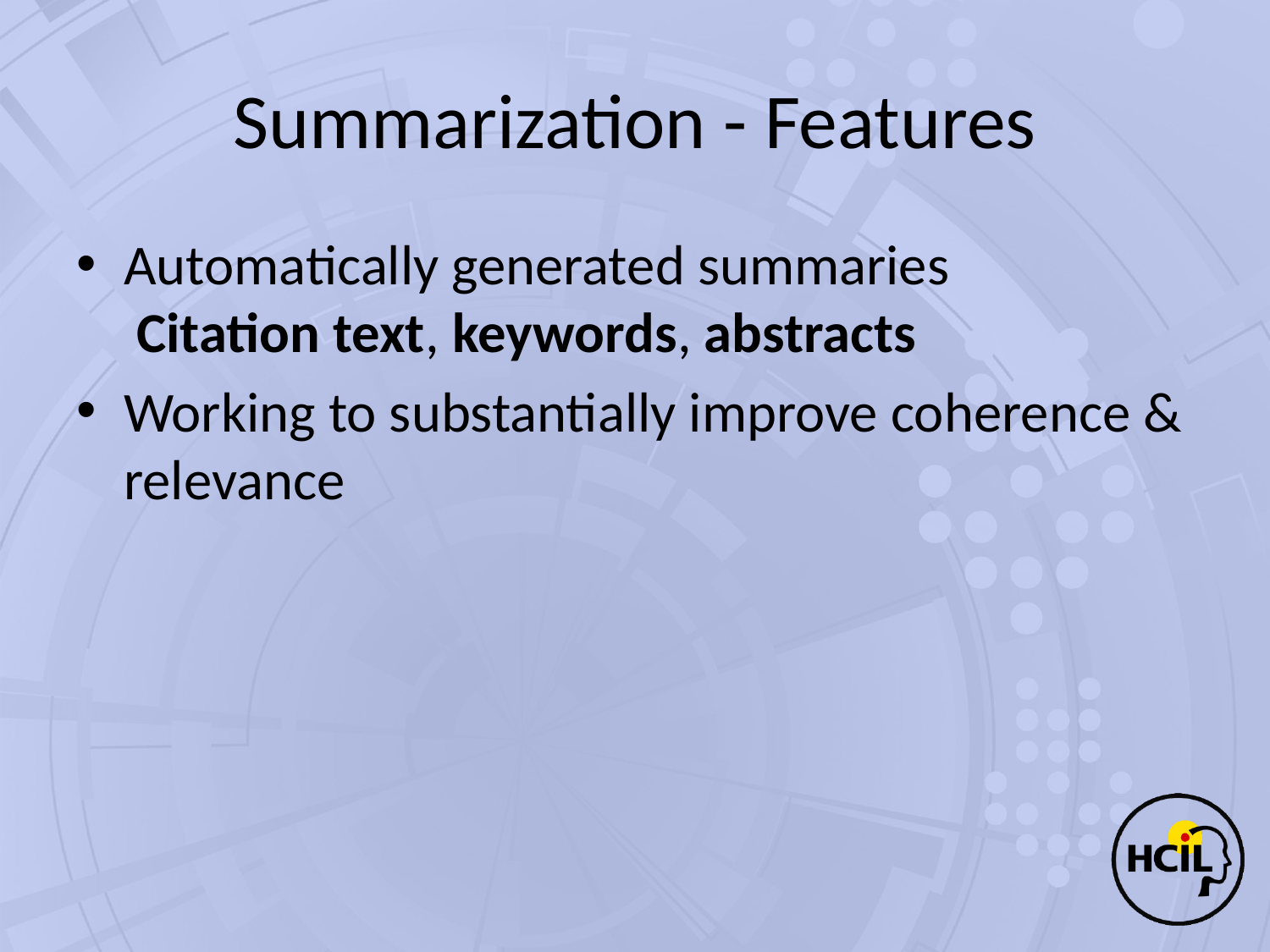

# Summarization - Features
Automatically generated summaries
 Citation text, keywords, abstracts
Working to substantially improve coherence & relevance